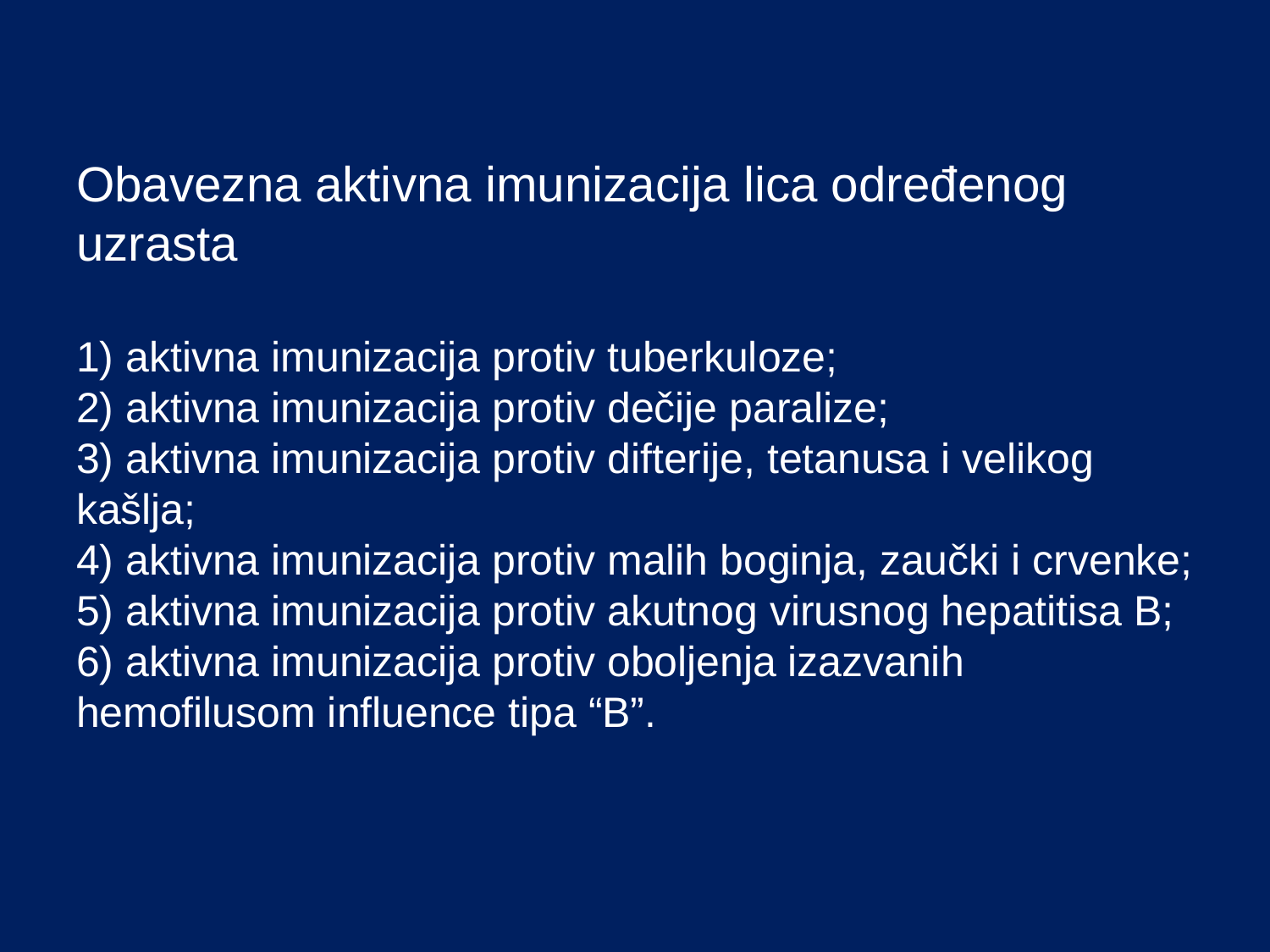

# Obavezna aktivna imunizacija lica određenog uzrasta 1) aktivna imunizacija protiv tuberkuloze; 2) aktivna imunizacija protiv dečije paralize; 3) aktivna imunizacija protiv difterije, tetanusa i velikog kašlja; 4) aktivna imunizacija protiv malih boginja, zaučki i crvenke; 5) aktivna imunizacija protiv akutnog virusnog hepatitisa B; 6) aktivna imunizacija protiv oboljenja izazvanih hemofilusom influence tipa “B”.